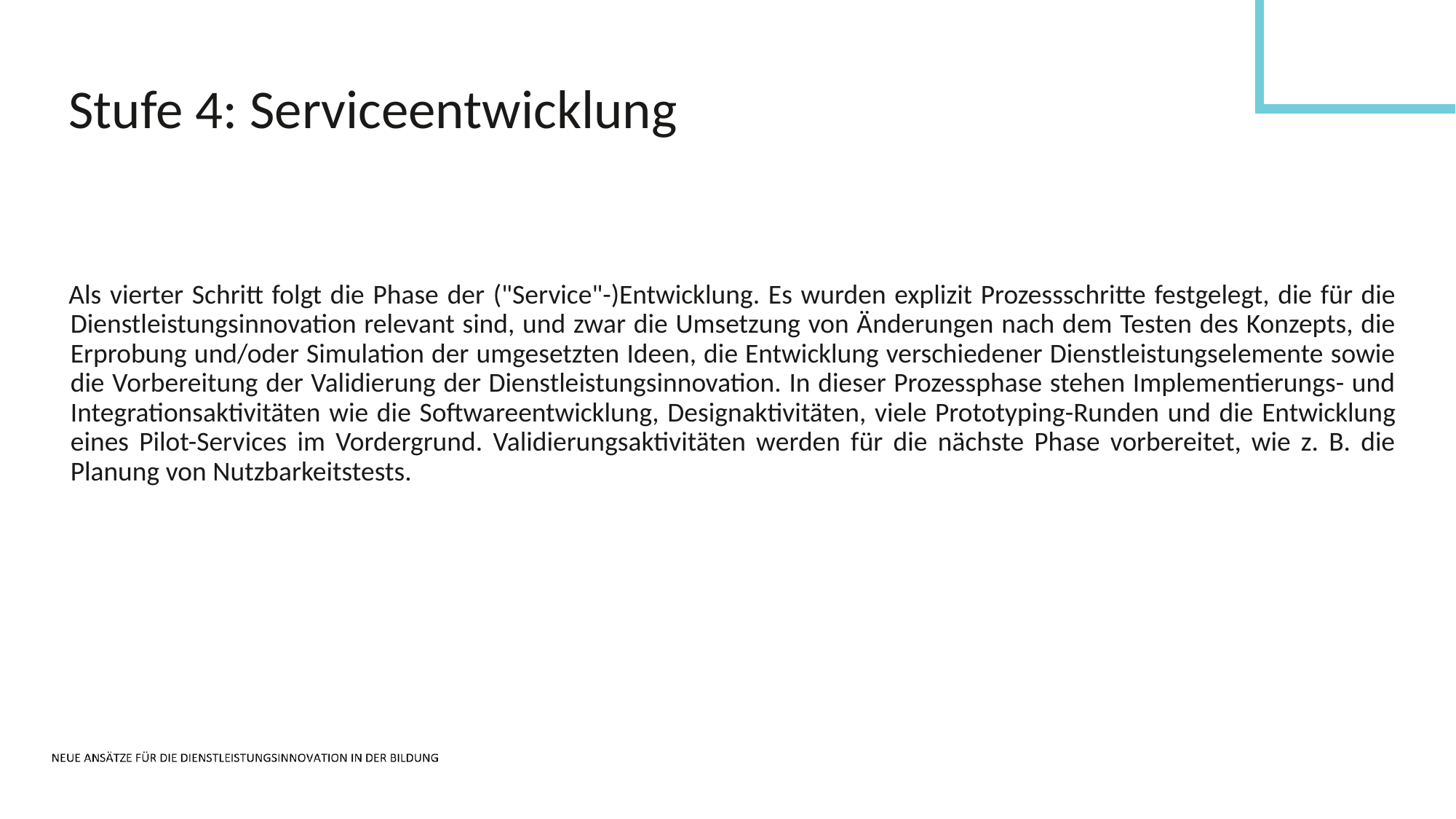

Stufe 4: Serviceentwicklung
Als vierter Schritt folgt die Phase der ("Service"-)Entwicklung. Es wurden explizit Prozessschritte festgelegt, die für die Dienstleistungsinnovation relevant sind, und zwar die Umsetzung von Änderungen nach dem Testen des Konzepts, die Erprobung und/oder Simulation der umgesetzten Ideen, die Entwicklung verschiedener Dienstleistungselemente sowie die Vorbereitung der Validierung der Dienstleistungsinnovation. In dieser Prozessphase stehen Implementierungs- und Integrationsaktivitäten wie die Softwareentwicklung, Designaktivitäten, viele Prototyping-Runden und die Entwicklung eines Pilot-Services im Vordergrund. Validierungsaktivitäten werden für die nächste Phase vorbereitet, wie z. B. die Planung von Nutzbarkeitstests.